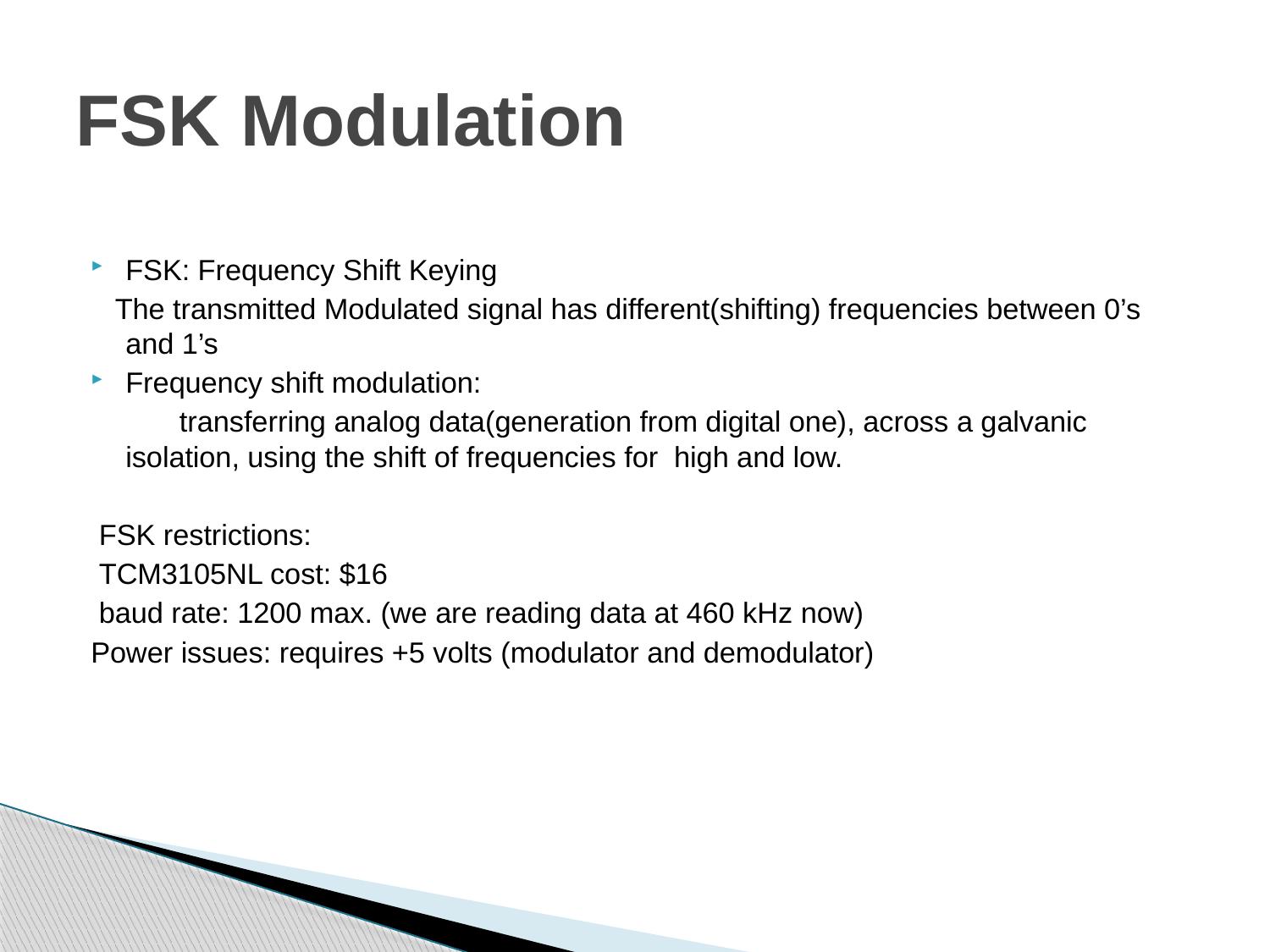

# FSK Modulation

FSK: Frequency Shift Keying
   The transmitted Modulated signal has different(shifting) frequencies between 0’s and 1’s
Frequency shift modulation:
           transferring analog data(generation from digital one), across a galvanic isolation, using the shift of frequencies for  high and low.

 FSK restrictions:
 TCM3105NL cost: $16
 baud rate: 1200 max. (we are reading data at 460 kHz now)
Power issues: requires +5 volts (modulator and demodulator)